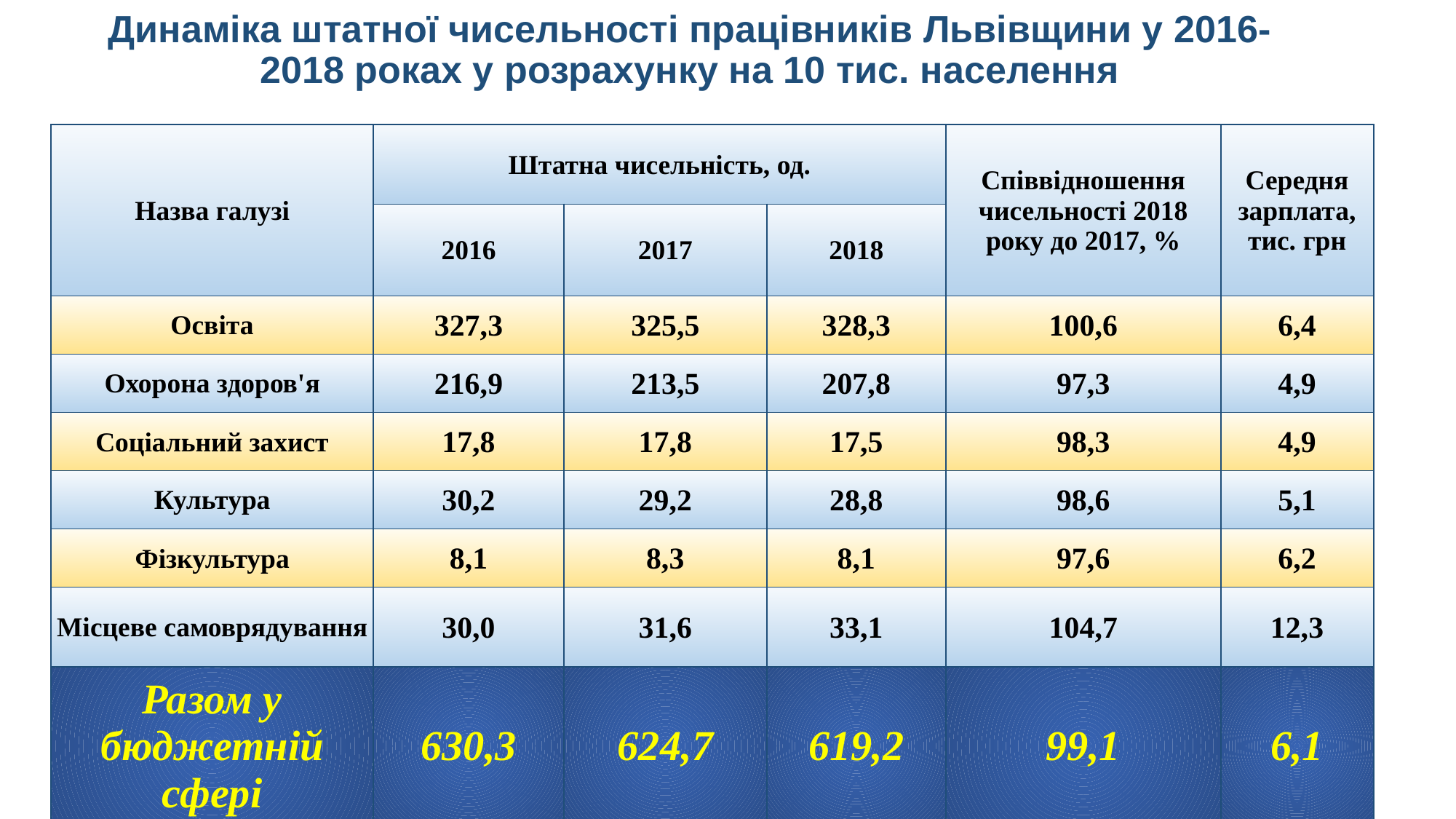

# Динаміка штатної чисельності працівників Львівщини у 2016-2018 роках у розрахунку на 10 тис. населення
| Назва галузі | Штатна чисельність, од. |  |  | Співвідношення чисельності 2018 року до 2017, % | Середня зарплата, тис. грн |
| --- | --- | --- | --- | --- | --- |
|  | 2016 | 2017 | 2018 |  |  |
| Освіта | 327,3 | 325,5 | 328,3 | 100,6 | 6,4 |
| Охорона здоров'я | 216,9 | 213,5 | 207,8 | 97,3 | 4,9 |
| Соціальний захист | 17,8 | 17,8 | 17,5 | 98,3 | 4,9 |
| Культура | 30,2 | 29,2 | 28,8 | 98,6 | 5,1 |
| Фізкультура | 8,1 | 8,3 | 8,1 | 97,6 | 6,2 |
| Місцеве самоврядування | 30,0 | 31,6 | 33,1 | 104,7 | 12,3 |
| Разом у бюджетній сфері | 630,3 | 624,7 | 619,2 | 99,1 | 6,1 |